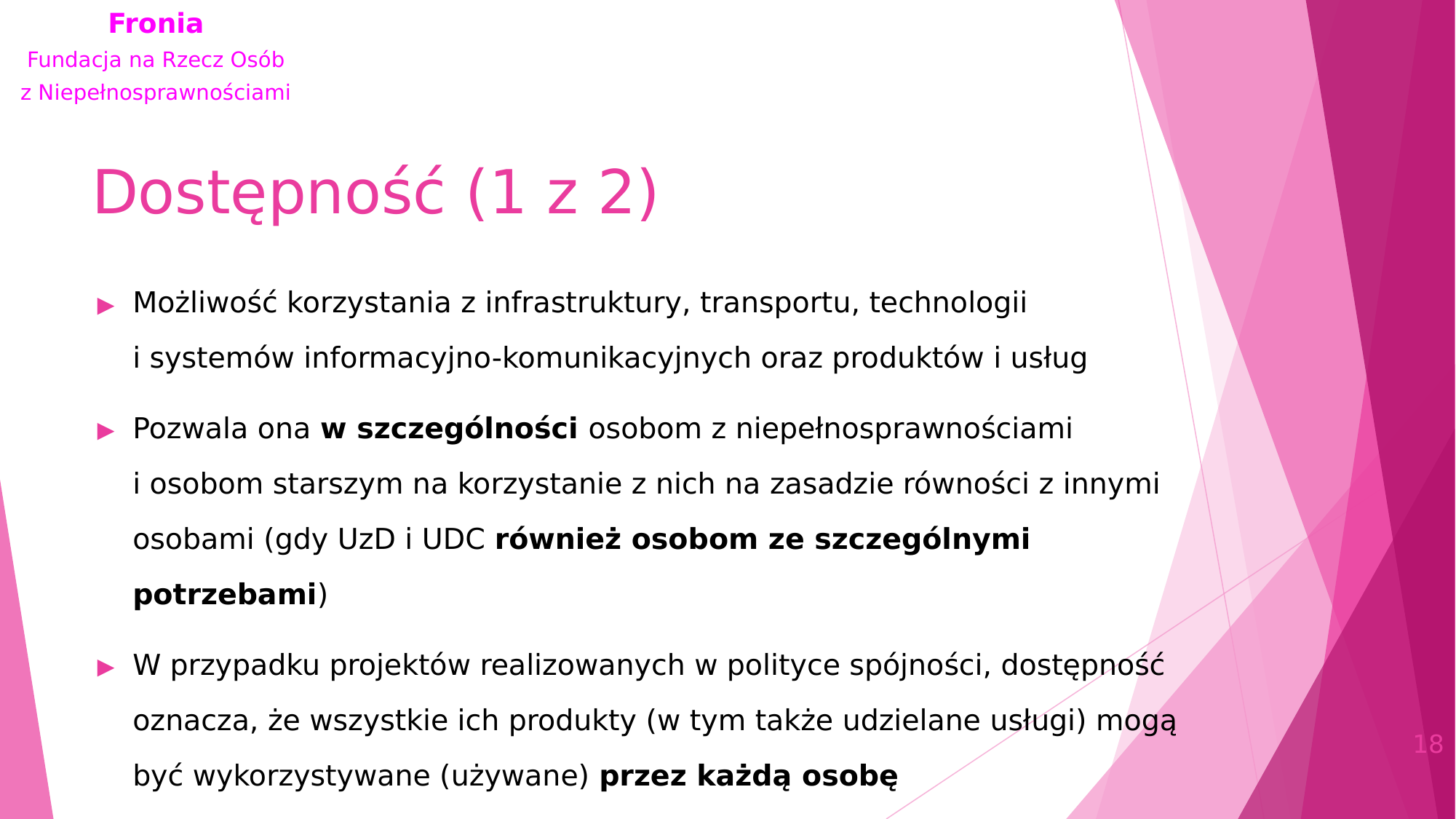

# Dostępność (1 z 2)
Możliwość korzystania z infrastruktury, transportu, technologii i systemów informacyjno-komunikacyjnych oraz produktów i usług
Pozwala ona w szczególności osobom z niepełnosprawnościami i osobom starszym na korzystanie z nich na zasadzie równości z innymi osobami (gdy UzD i UDC również osobom ze szczególnymi potrzebami)
W przypadku projektów realizowanych w polityce spójności, dostępność oznacza, że wszystkie ich produkty (w tym także udzielane usługi) mogą być wykorzystywane (używane) przez każdą osobę
18